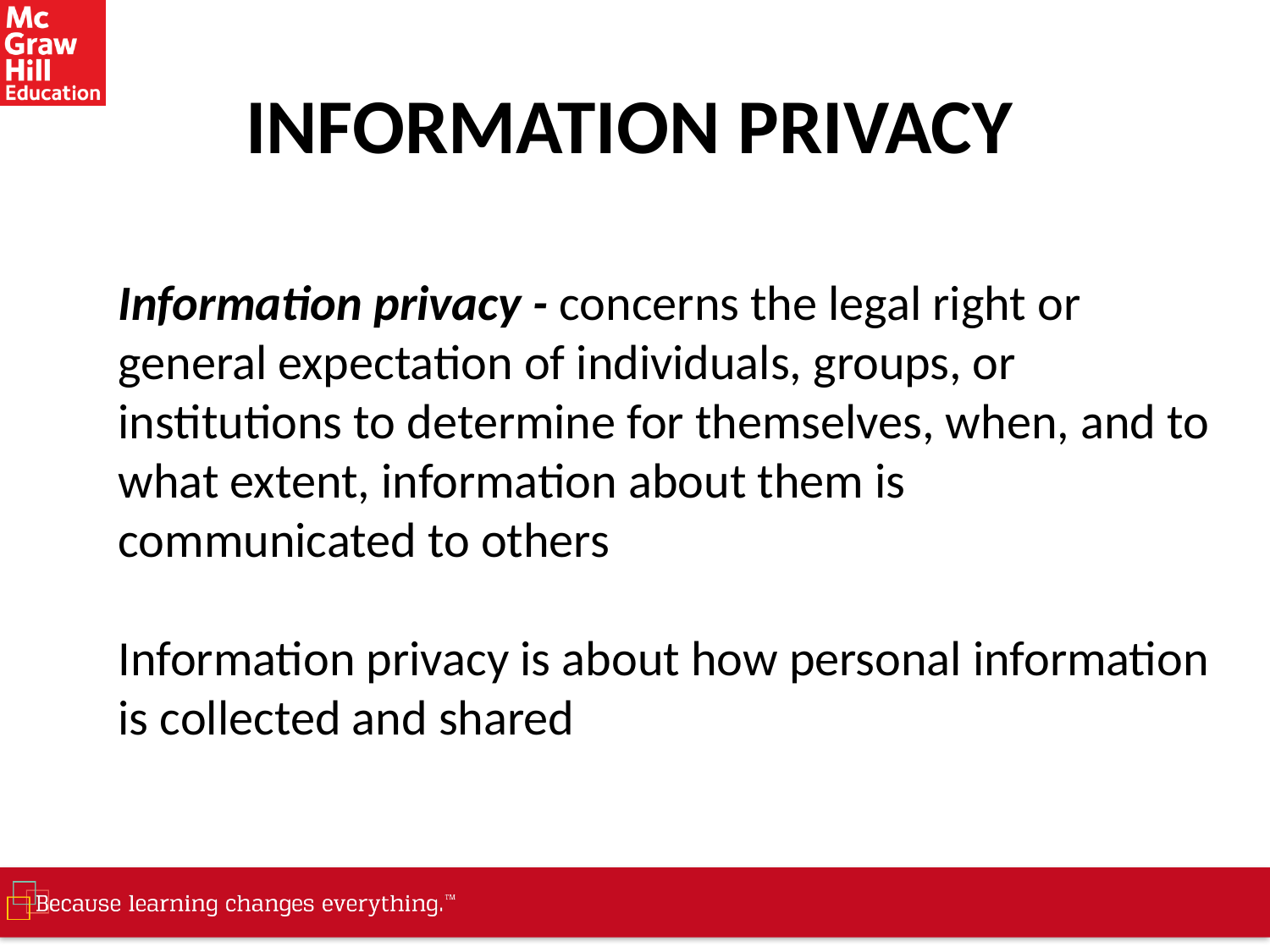

# INFORMATION PRIVACY
Information privacy - concerns the legal right or general expectation of individuals, groups, or institutions to determine for themselves, when, and to what extent, information about them is communicated to others

Information privacy is about how personal information is collected and shared